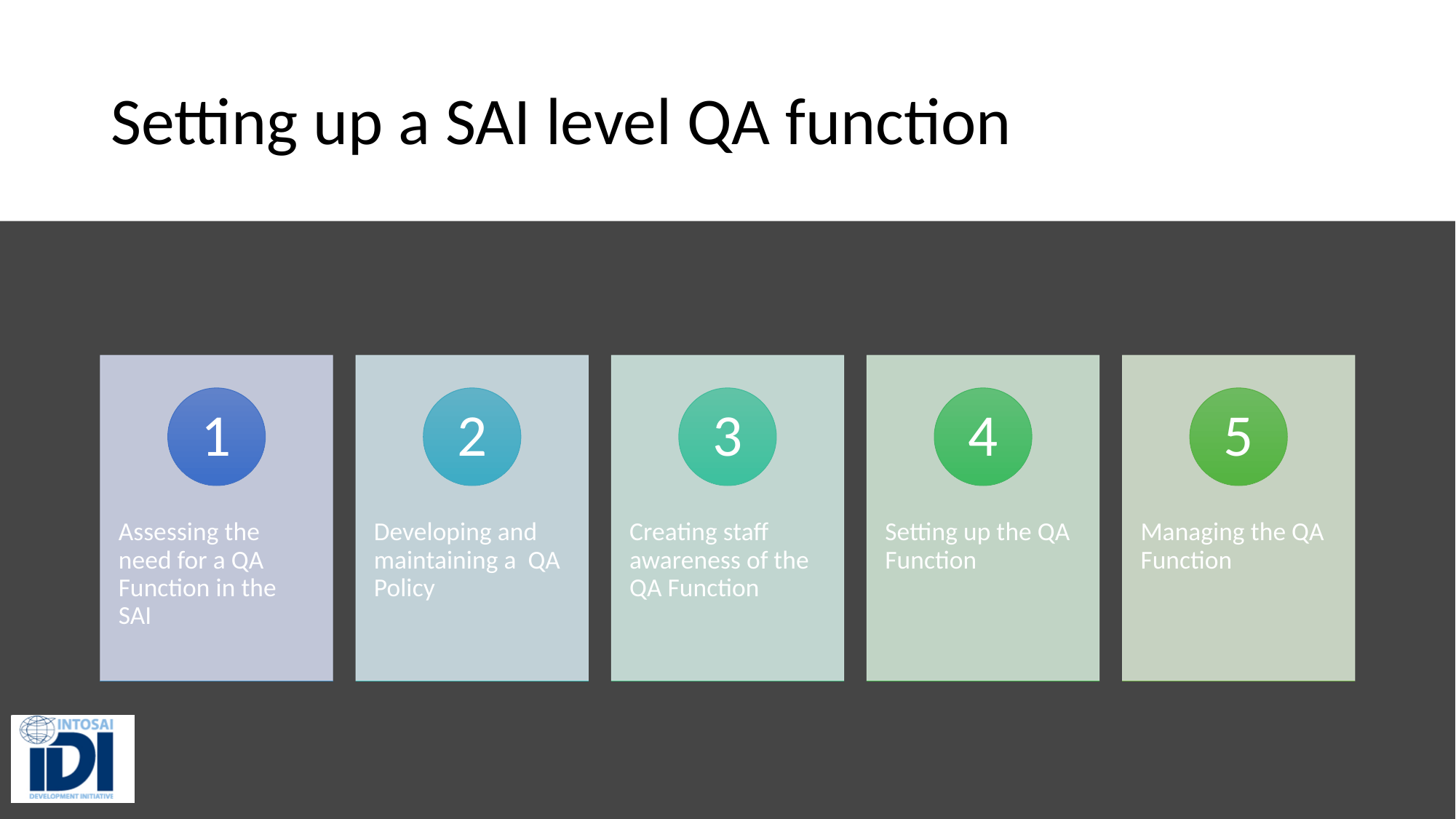

# Setting up a SAI level QA function
Assessing the need for a QA Function in the SAI
1
Developing and maintaining a  QA Policy
2
Creating staff awareness of the QA Function
3
Setting up the QA Function
4
Managing the QA Function
5